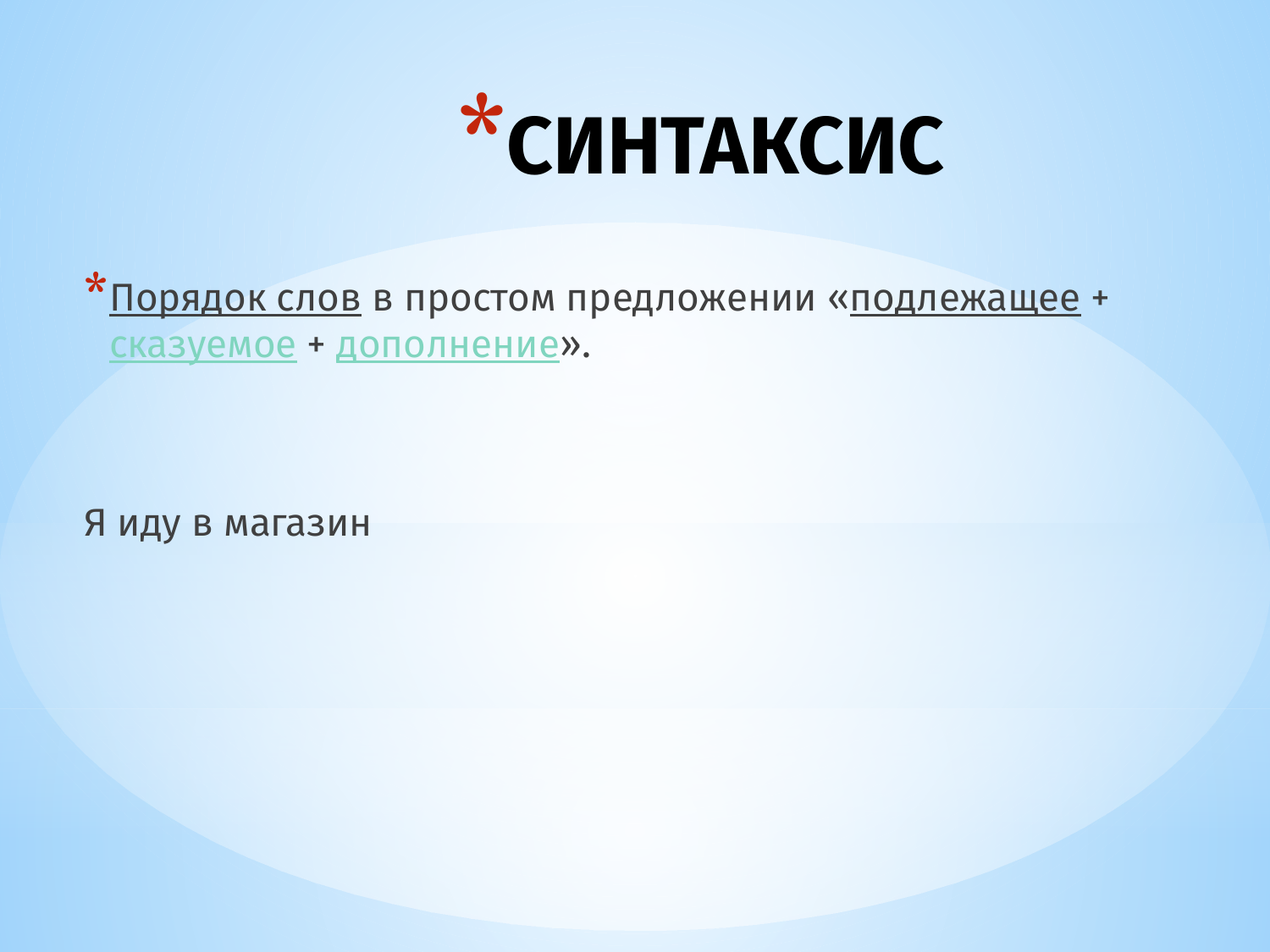

# СИНТАКСИС
Порядок слов в простом предложении «подлежащее + сказуемое + дополнение».

Я иду в магазин